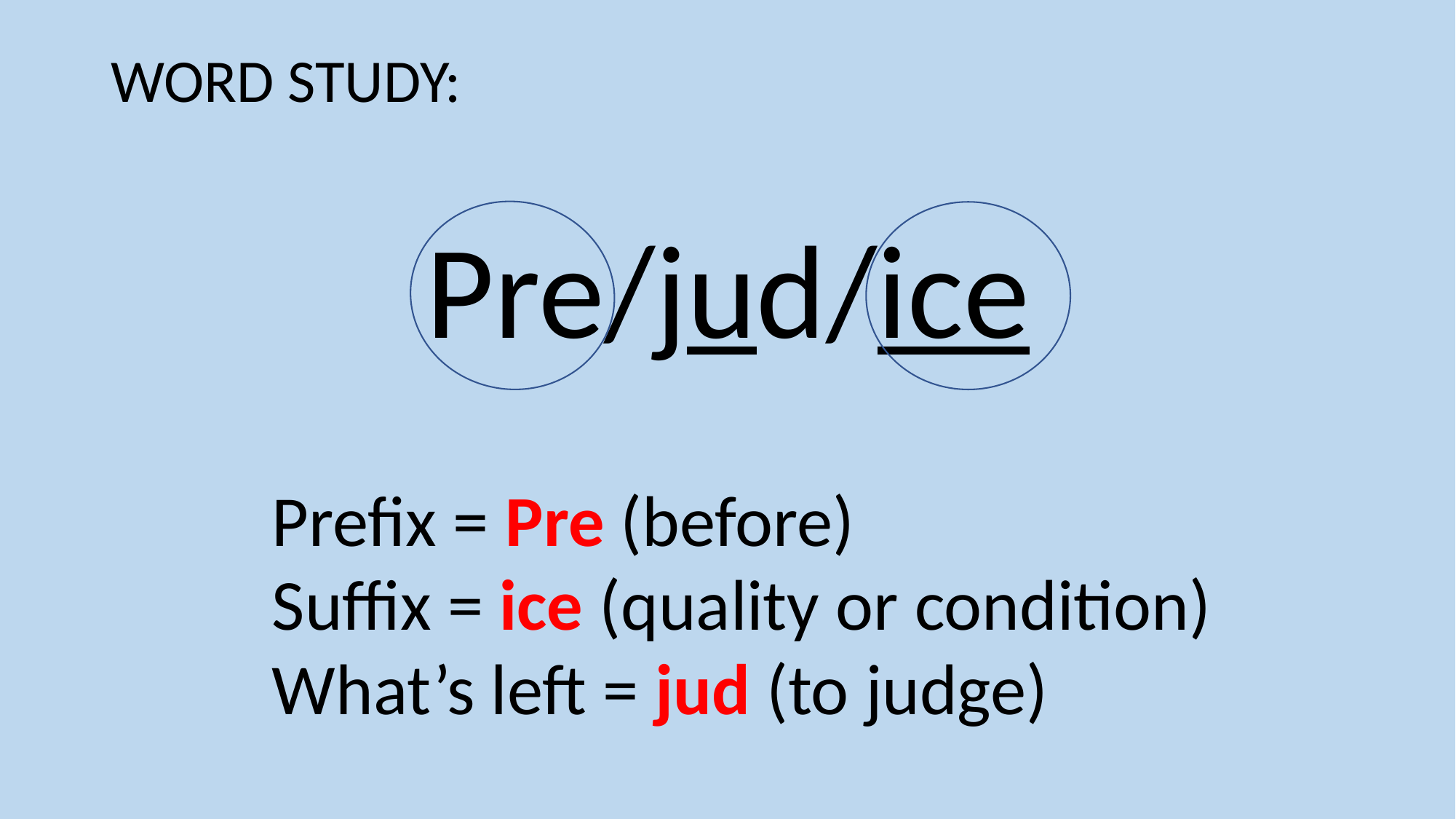

# WORD STUDY:

Pre/jud/ice

Prefix = Pre (before)
Suffix = ice (quality or condition)
What’s left = jud (to judge)